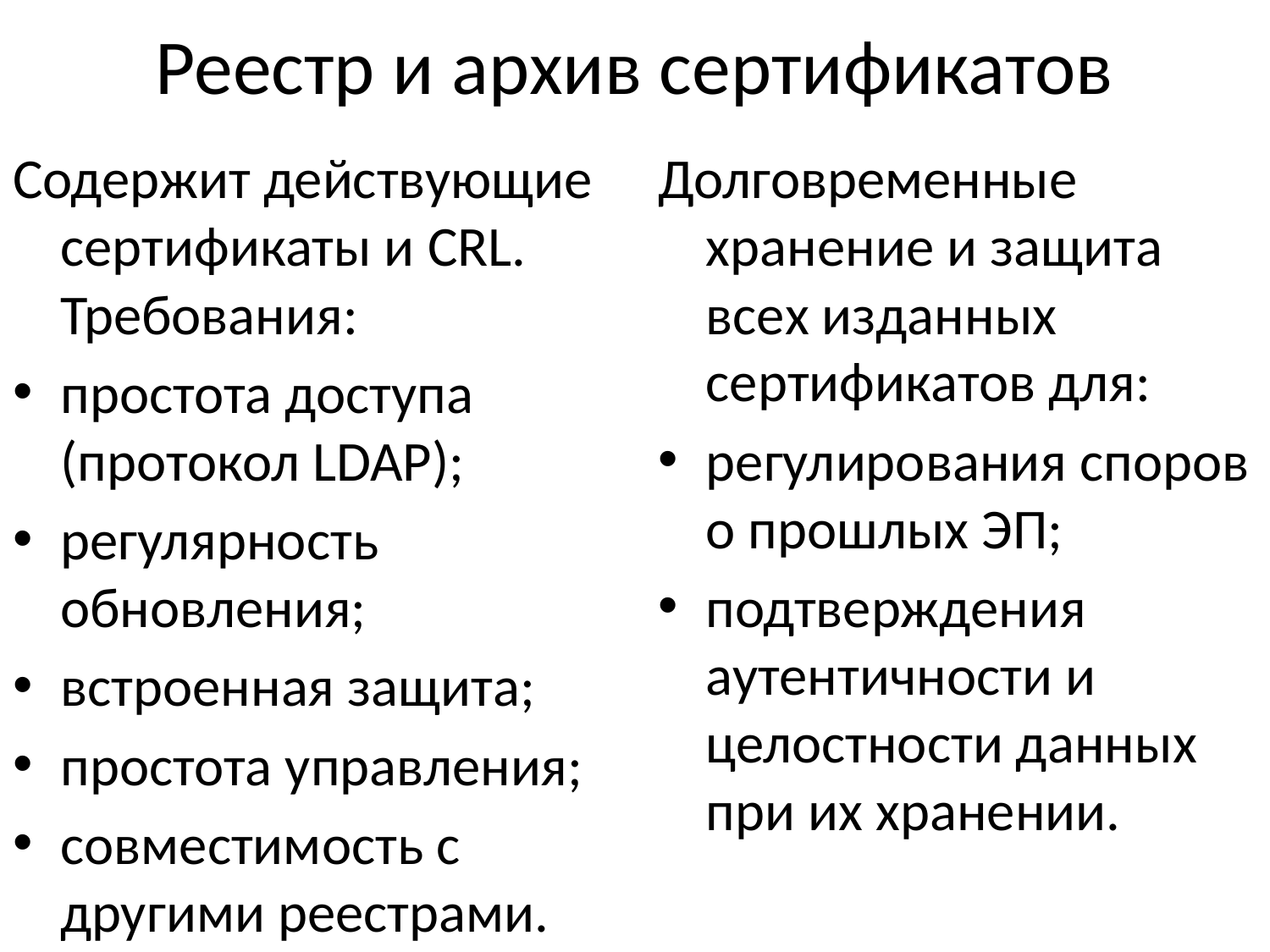

# Реестр и архив сертификатов
Долговременные хранение и защита всех изданных сертификатов для:
регулирования споров о прошлых ЭП;
подтверждения аутентичности и целостности данных при их хранении.
Содержит действующие сертификаты и CRL. Требования:
простота доступа (протокол LDAP);
регулярность обновления;
встроенная защита;
простота управления;
совместимость с другими реестрами.